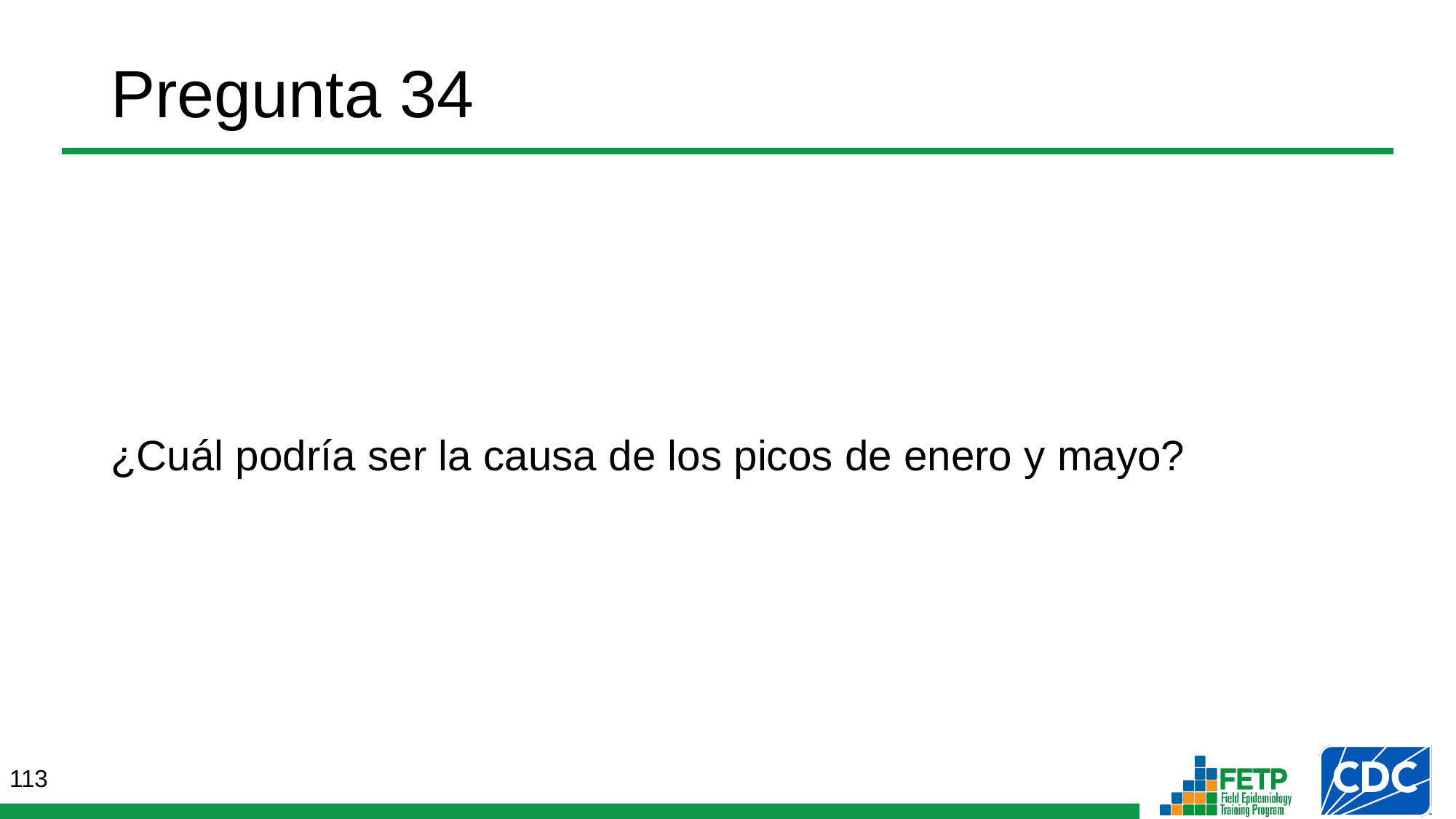

# Pregunta 34
¿Cuál podría ser la causa de los picos de enero y mayo?